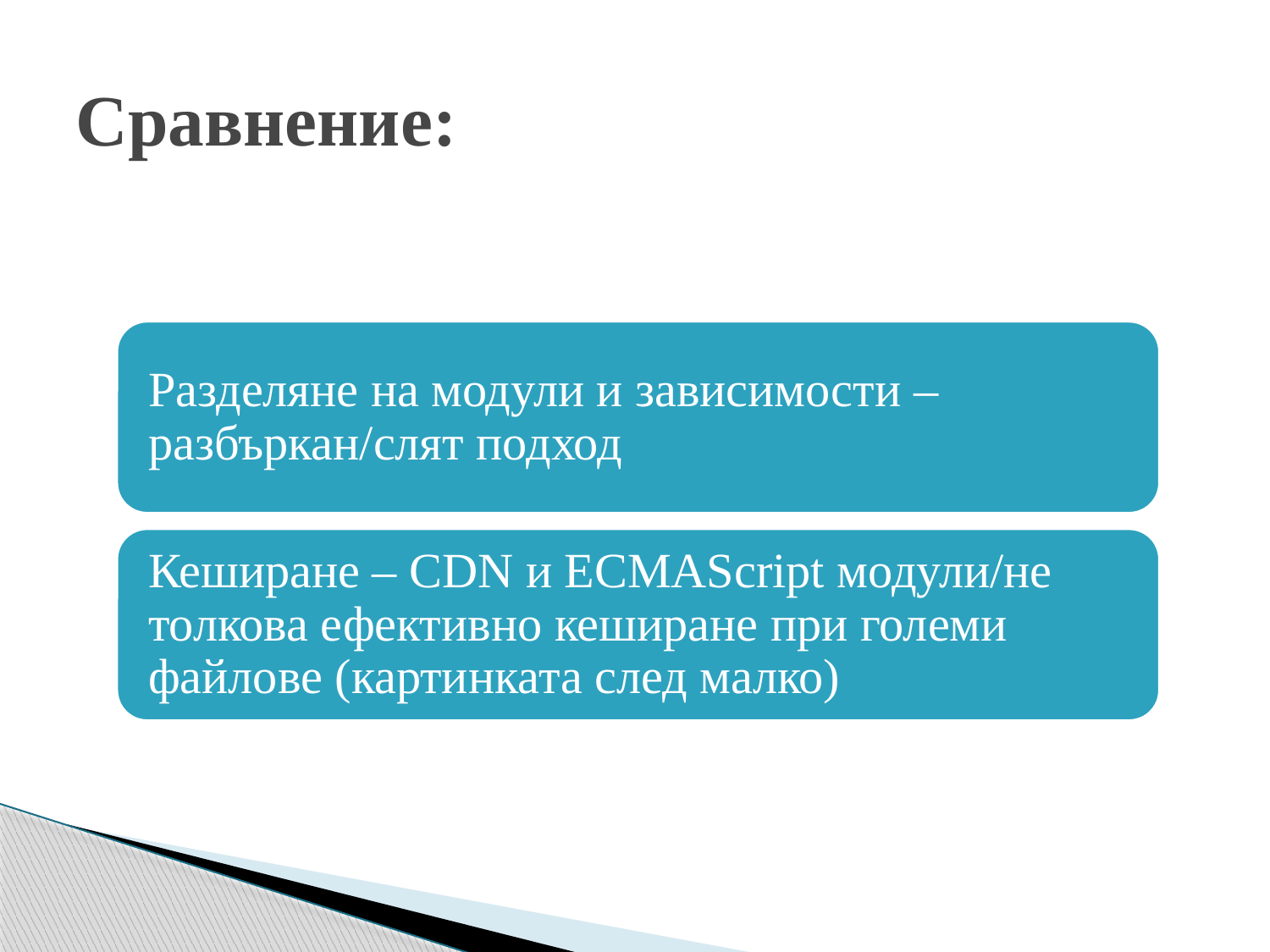

# Сравнение:
Разделяне на модули и зависимости – разбъркан/слят подход
Кеширане – CDN и ECMAScript модули/не толкова ефективно кеширане при големи файлове (картинката след малко)